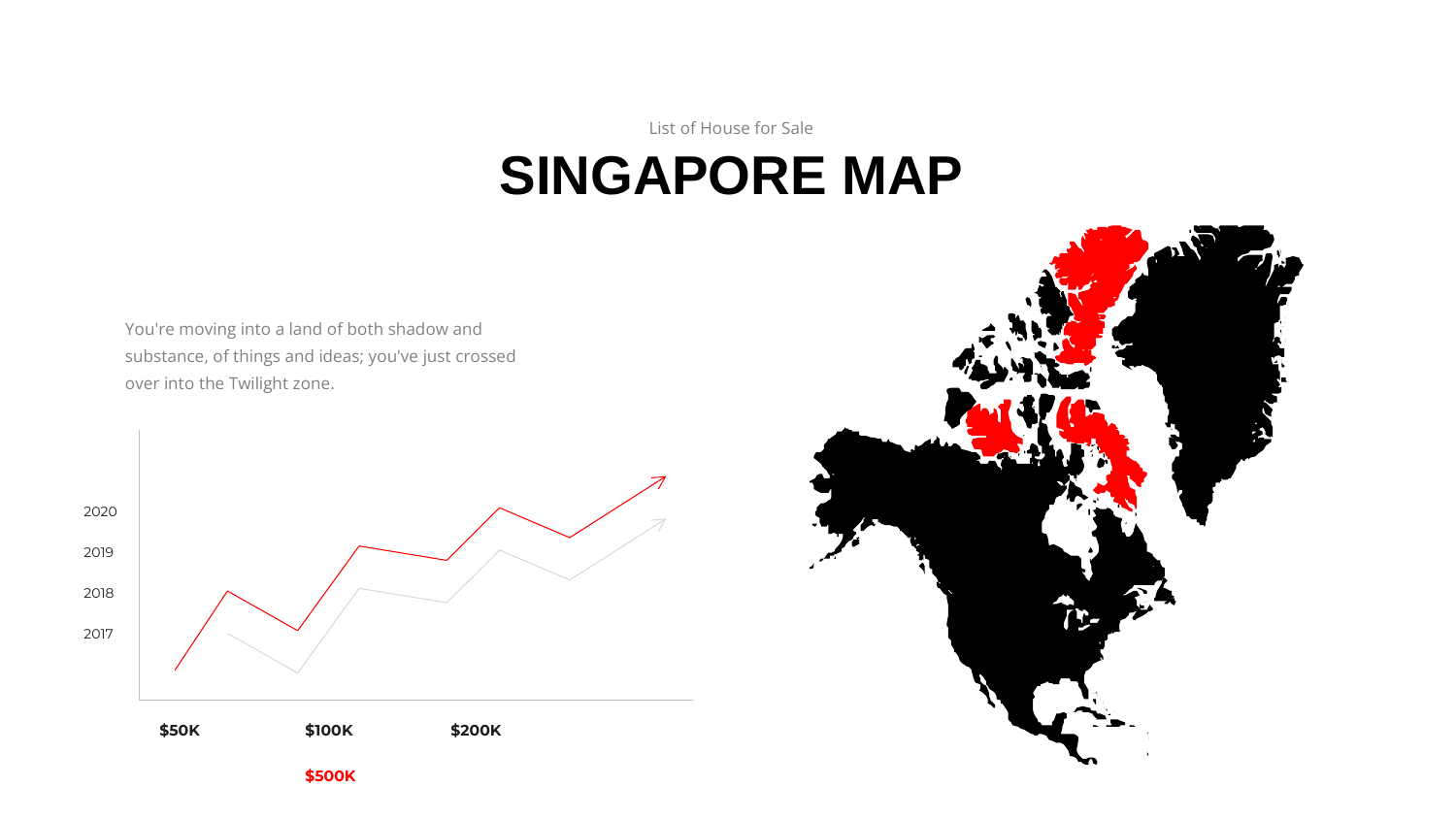

List of House for Sale
SINGAPORE MAP

You're moving into a land of both shadow and substance, of things and ideas; you've just crossed over into the Twilight zone.
2020
2019
2018
2017
$50K	$100K	$200K	$500K